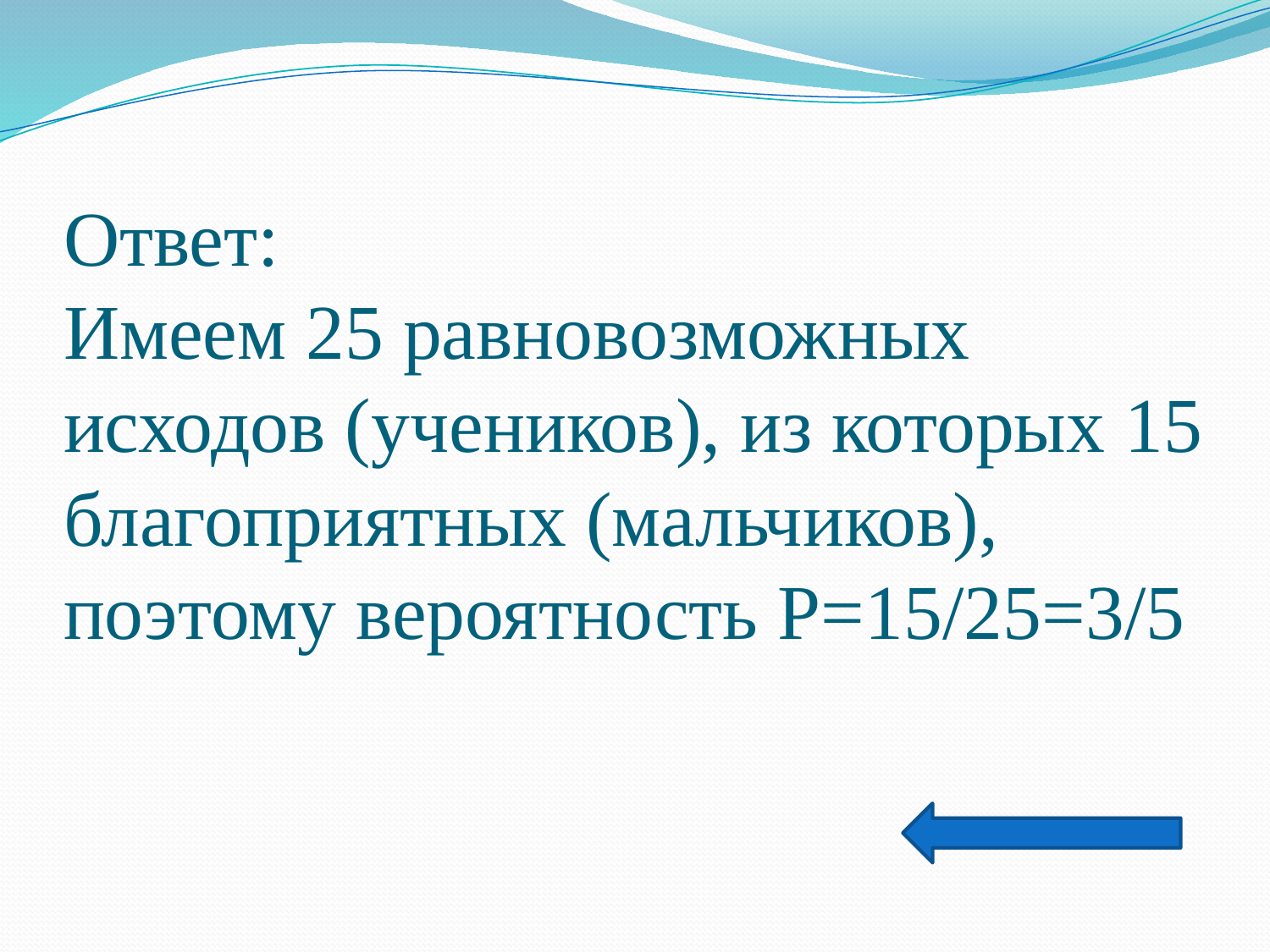

# Ответ: Имеем 25 равновозможных исходов (учеников), из которых 15 благоприятных (мальчиков), поэтому вероятность Р=15/25=3/5